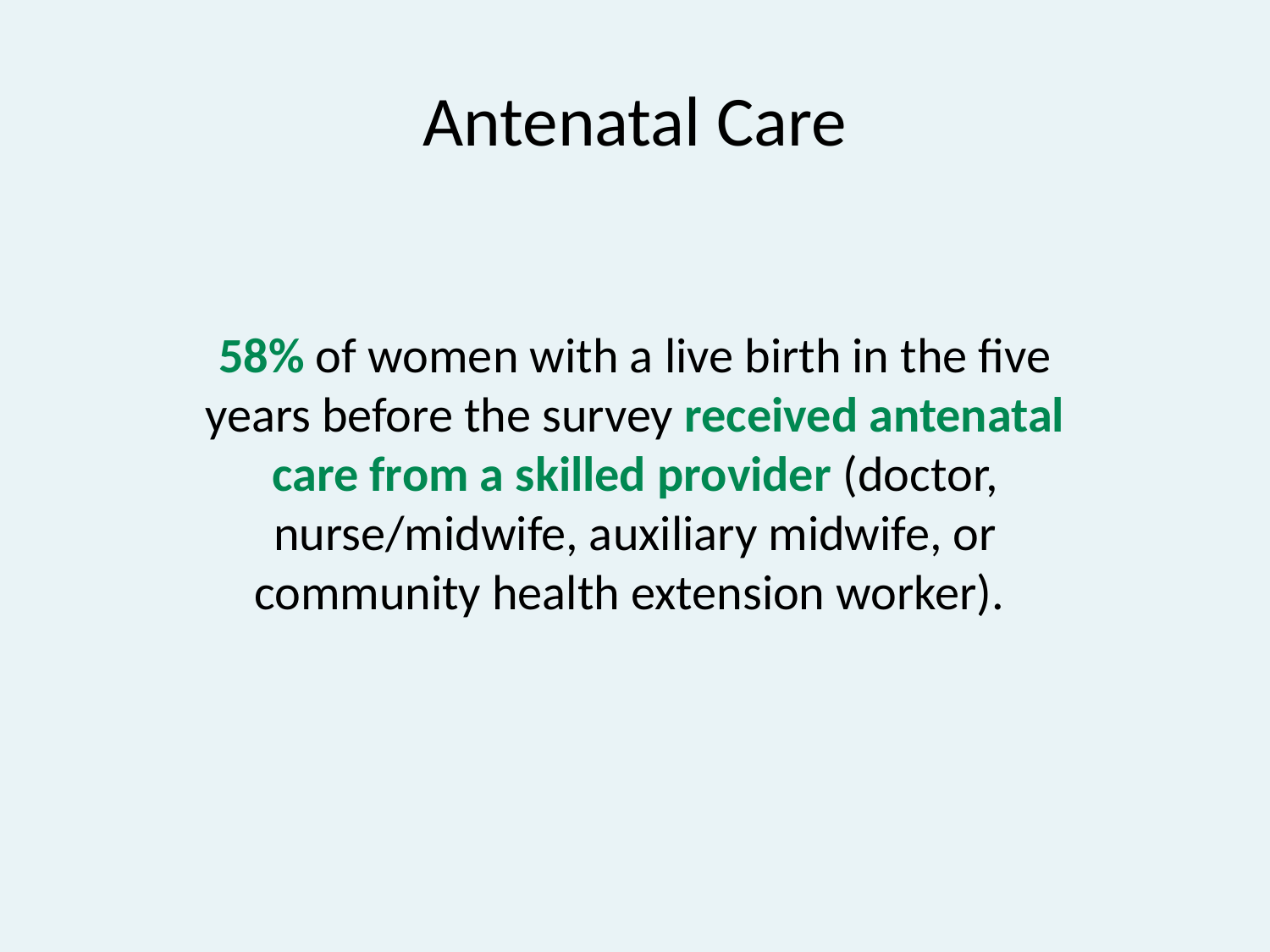

# Antenatal Care
58% of women with a live birth in the five years before the survey received antenatal care from a skilled provider (doctor, nurse/midwife, auxiliary midwife, or community health extension worker).